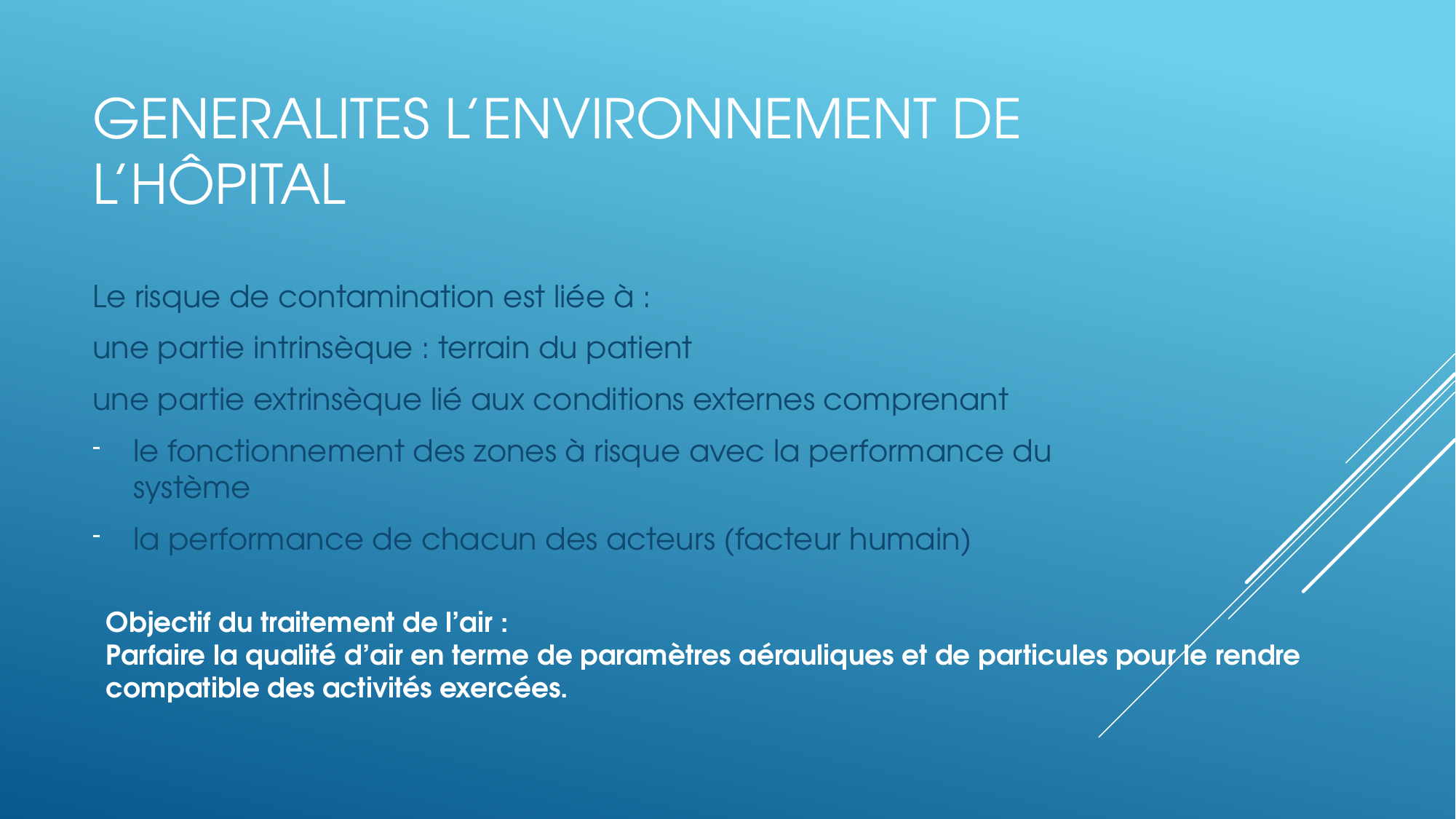

# GENERALITES l’environnement de l’hôpital

Le risque de contamination est liée à :
une partie intrinsèque : terrain du patient
une partie extrinsèque lié aux conditions externes comprenant
le fonctionnement des zones à risque avec la performance du système
la performance de chacun des acteurs (facteur humain)

Objectif du traitement de l’air :
Parfaire la qualité d’air en terme de paramètres aérauliques et de particules pour le rendre compatible des activités exercées.